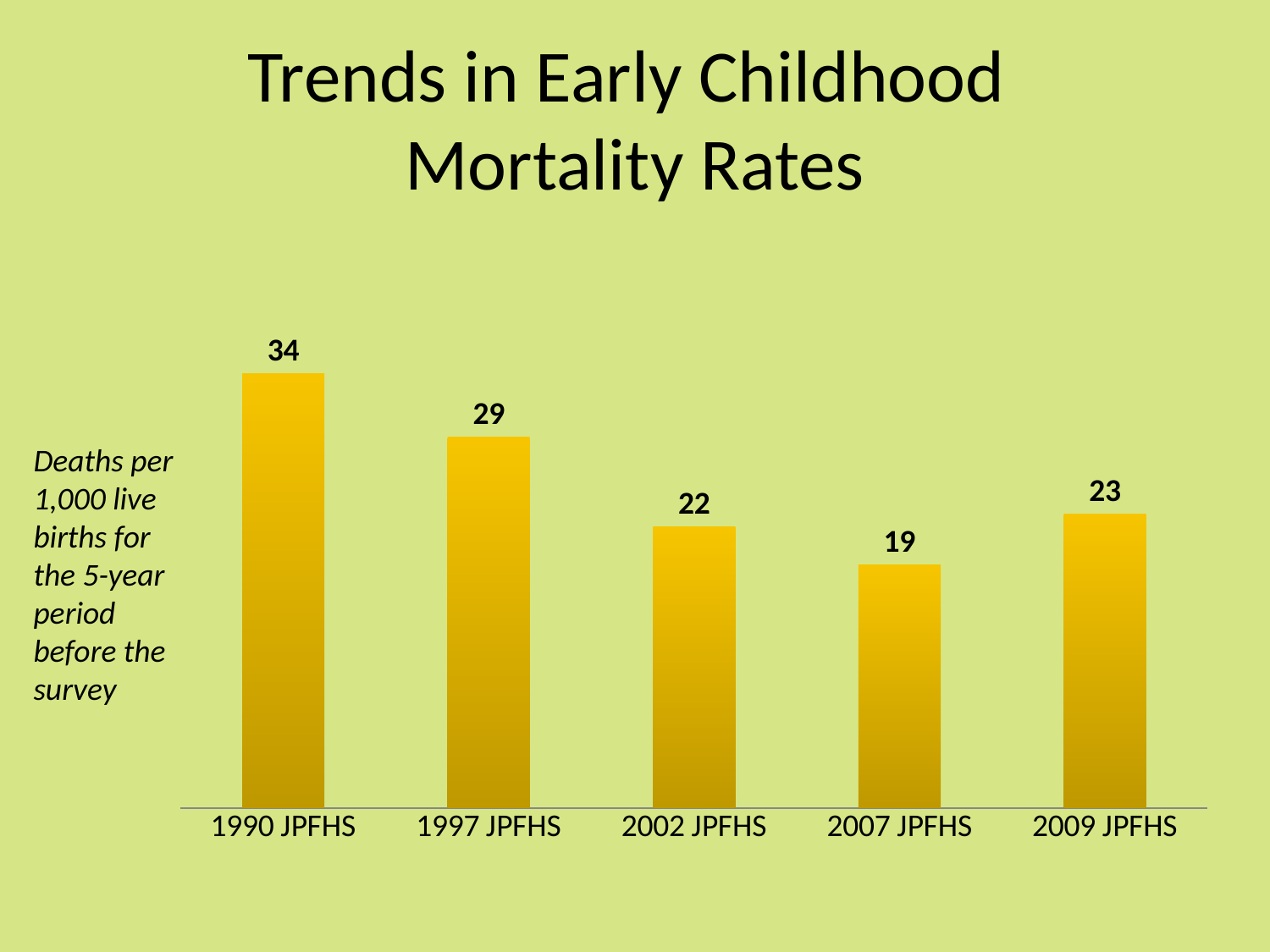

# Trends in Early Childhood Mortality Rates

### Chart

| Category | Infant mortality |
|---|---|
| 1990 JPFHS | 34.0 |
| 1997 JPFHS | 29.0 |
| 2002 JPFHS | 22.0 |
| 2007 JPFHS | 19.0 |
| 2009 JPFHS | 23.0 |
Deaths per 1,000 live births for the 5-year period before the survey